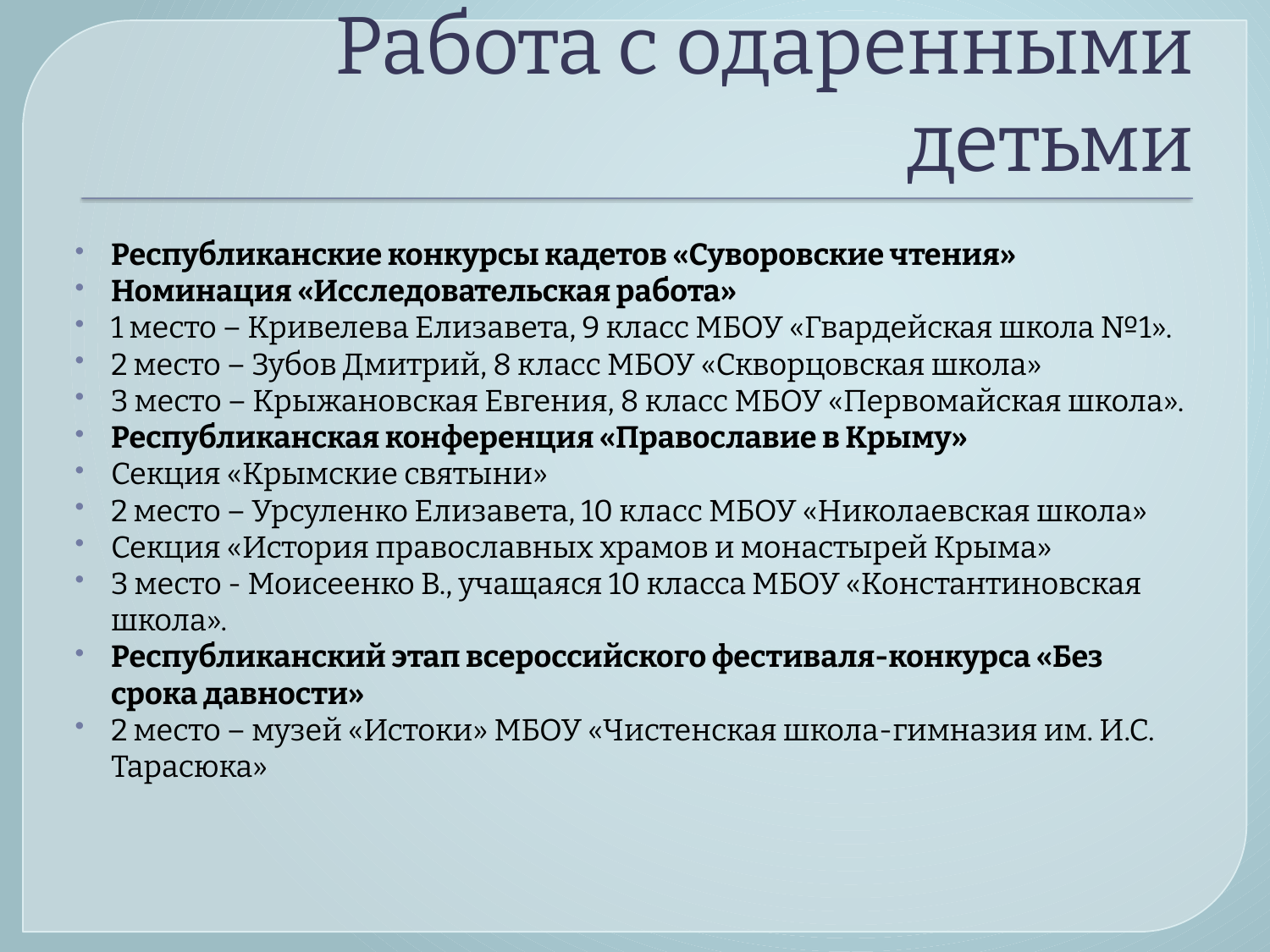

# Работа с одаренными детьми
Республиканские конкурсы кадетов «Суворовские чтения»
Номинация «Исследовательская работа»
1 место – Кривелева Елизавета, 9 класс МБОУ «Гвардейская школа №1».
2 место – Зубов Дмитрий, 8 класс МБОУ «Скворцовская школа»
3 место – Крыжановская Евгения, 8 класс МБОУ «Первомайская школа».
Республиканская конференция «Православие в Крыму»
Секция «Крымские святыни»
2 место – Урсуленко Елизавета, 10 класс МБОУ «Николаевская школа»
Секция «История православных храмов и монастырей Крыма»
3 место - Моисеенко В., учащаяся 10 класса МБОУ «Константиновская школа».
Республиканский этап всероссийского фестиваля-конкурса «Без срока давности»
2 место – музей «Истоки» МБОУ «Чистенская школа-гимназия им. И.С. Тарасюка»